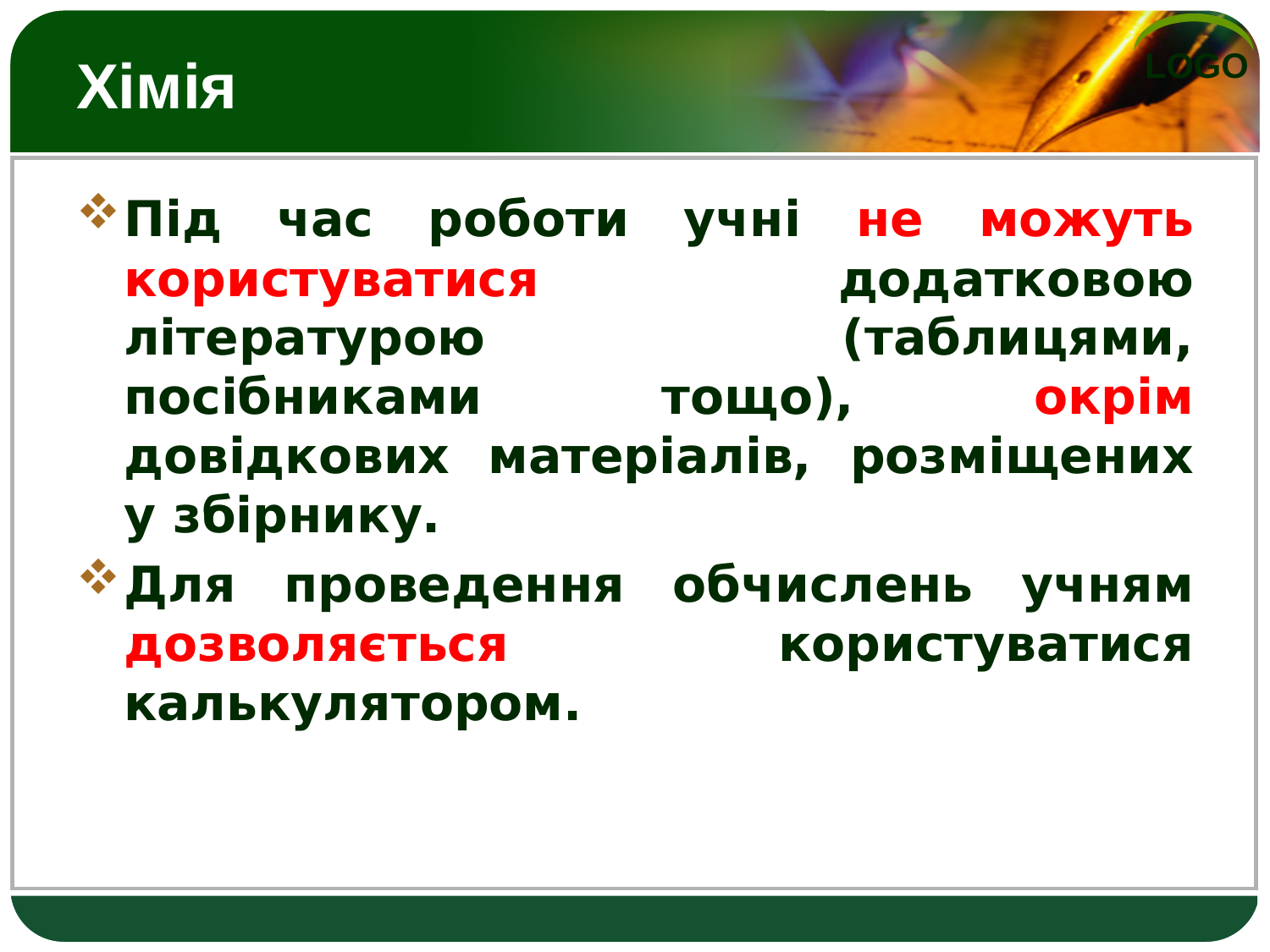

# Хімія
Під час роботи учні не можуть користуватися додатковою літературою (таблицями, посібниками тощо), окрім довідкових матеріалів, розміщених у збірнику.
Для проведення обчислень учням дозволяється користуватися калькулятором.